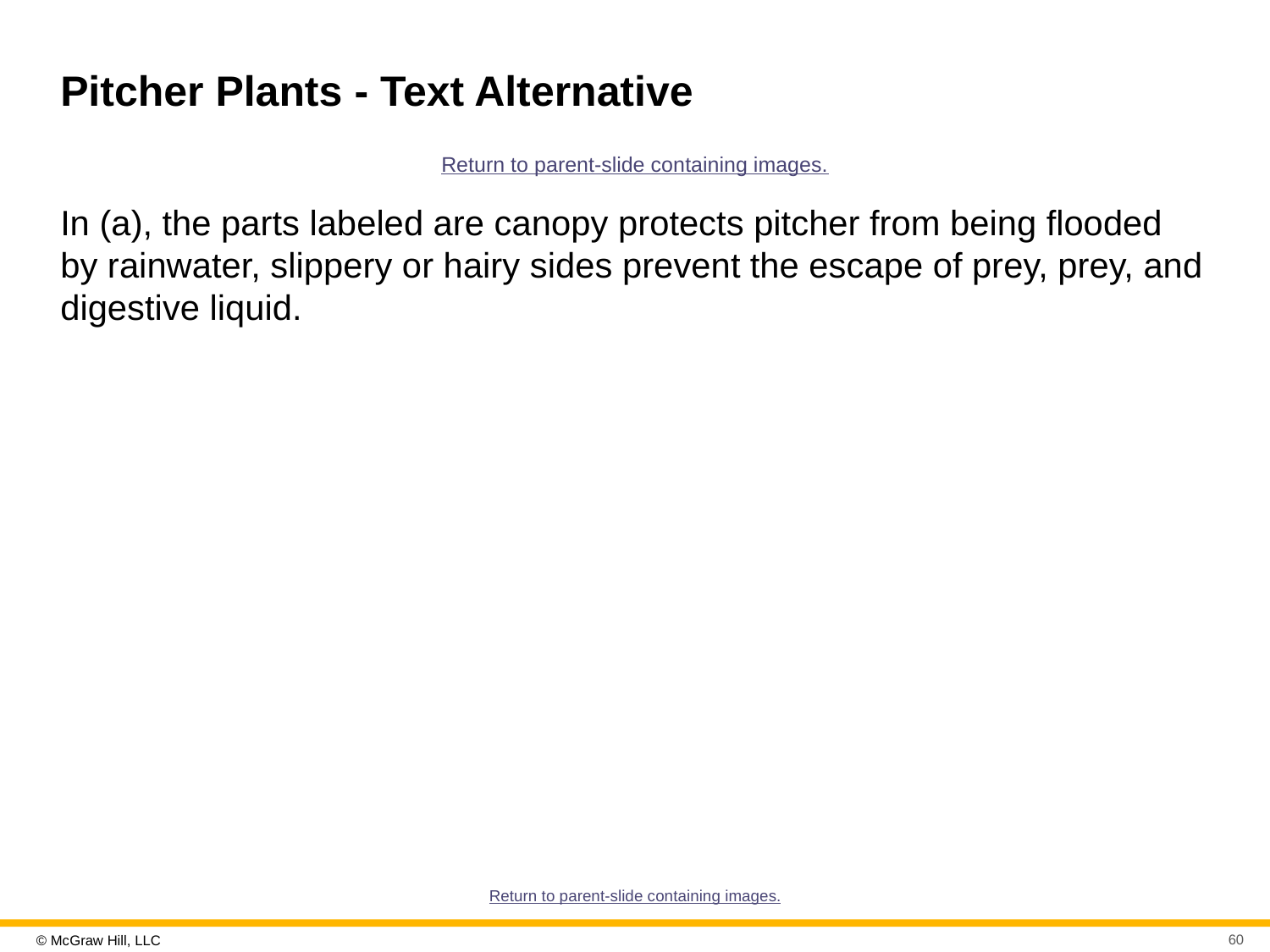

# Pitcher Plants - Text Alternative
Return to parent-slide containing images.
In (a), the parts labeled are canopy protects pitcher from being flooded by rainwater, slippery or hairy sides prevent the escape of prey, prey, and digestive liquid.
Return to parent-slide containing images.
60